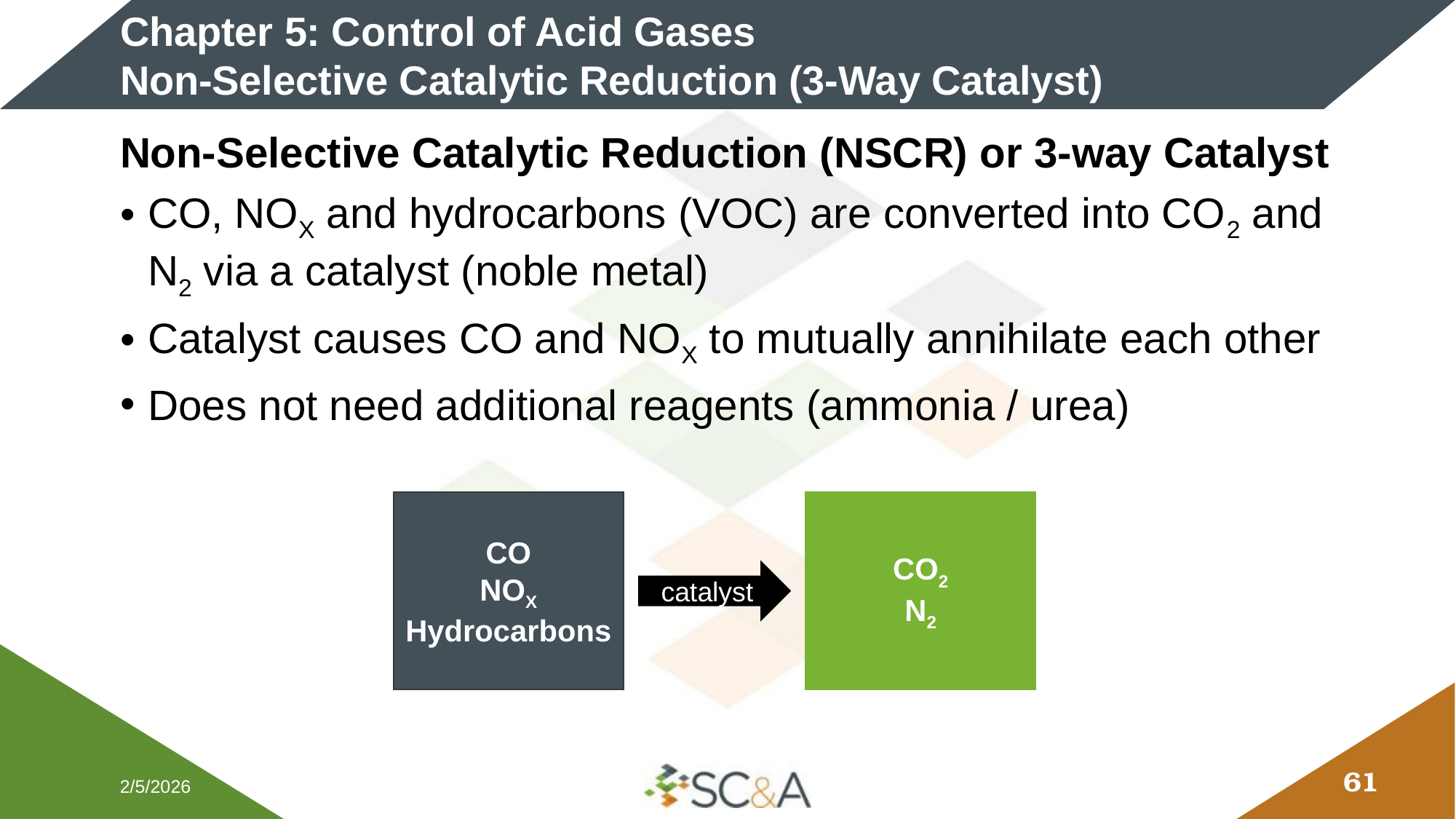

# Chapter 5: Control of Acid Gases Non-Selective Catalytic Reduction (3-Way Catalyst)
Non-Selective Catalytic Reduction (NSCR) or 3-way Catalyst
CO, NOX and hydrocarbons (VOC) are converted into CO2 and N2 via a catalyst (noble metal)
Catalyst causes CO and NOX to mutually annihilate each other
Does not need additional reagents (ammonia / urea)

CO
NOX
Hydrocarbons
CO2
N2
catalyst
61
2/5/2026